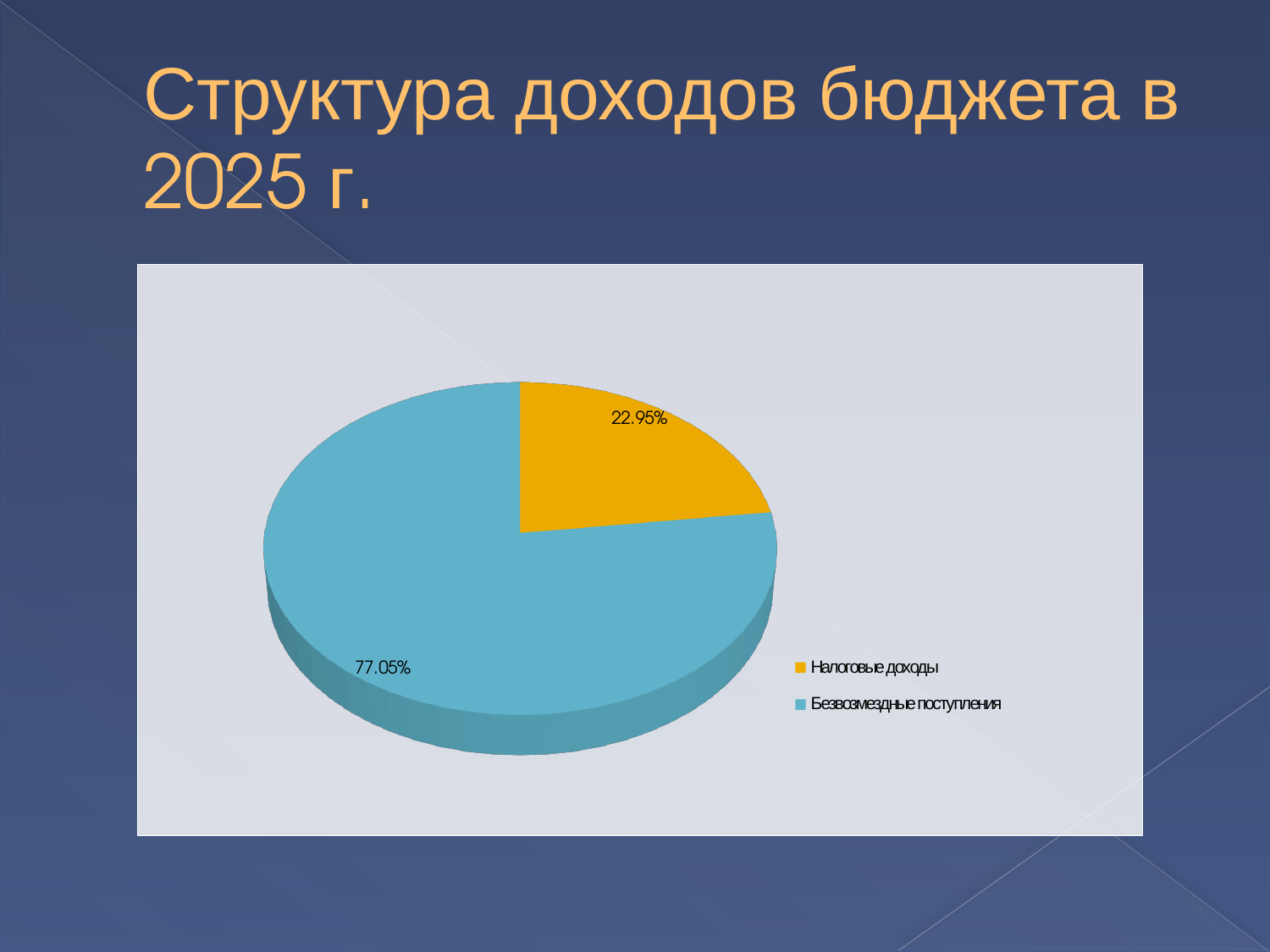

# Структура доходов бюджета в 2025 г.

[unsupported chart]

[unsupported chart]

[unsupported chart]

[unsupported chart]